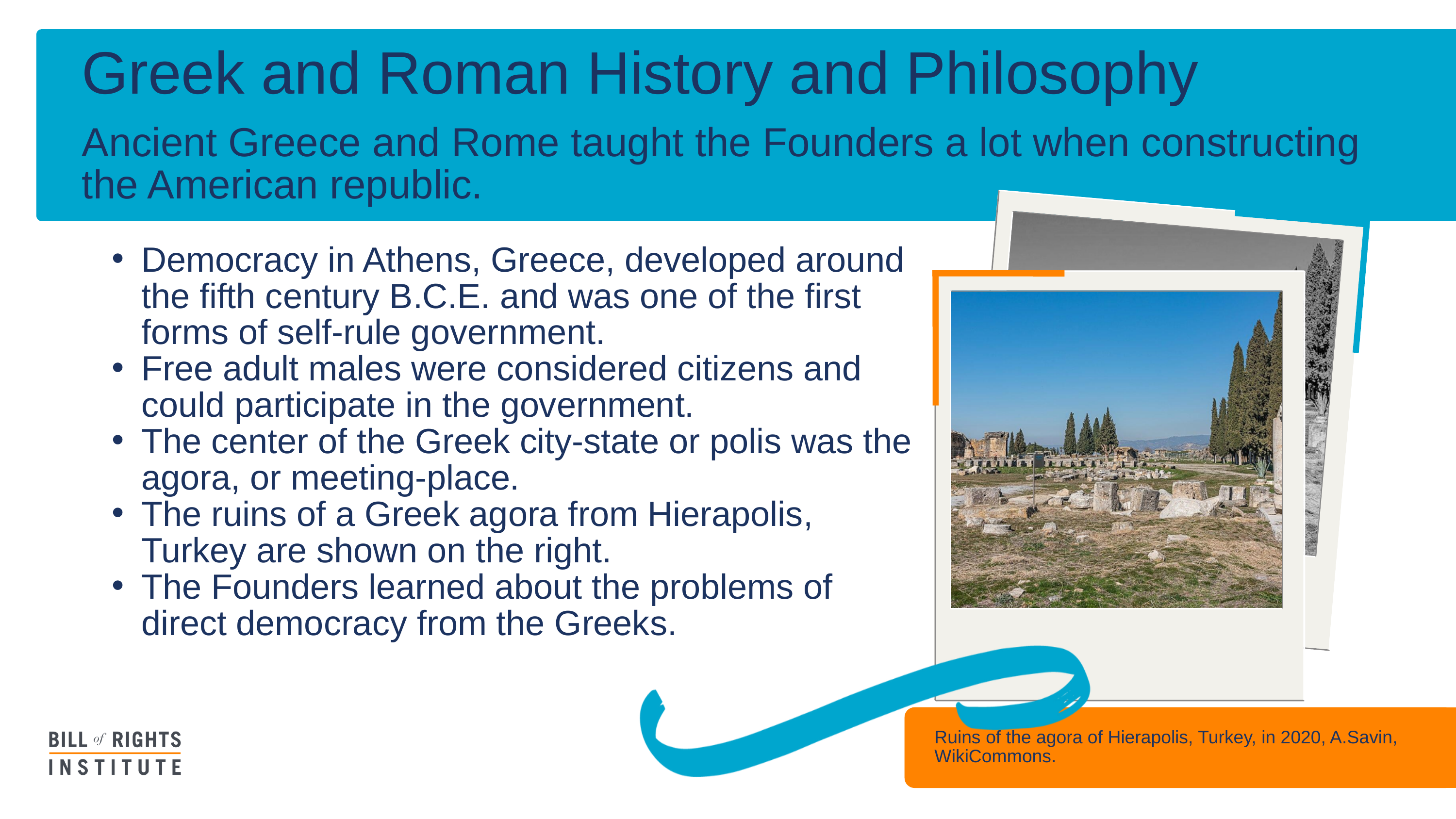

Greek and Roman History and Philosophy
Ancient Greece and Rome taught the Founders a lot when constructing the American republic.

Democracy in Athens, Greece, developed around the fifth century B.C.E. and was one of the first forms of self-rule government. ​
Free adult males were considered citizens and could participate in the government. ​
The center of the Greek city-state or polis was the agora, or meeting-place.​
The ruins of a Greek agora from Hierapolis, Turkey are shown on the right. ​
The Founders learned about the problems of direct democracy from the Greeks.​

Ruins of the agora of Hierapolis, Turkey, in 2020, A.Savin, WikiCommons.​